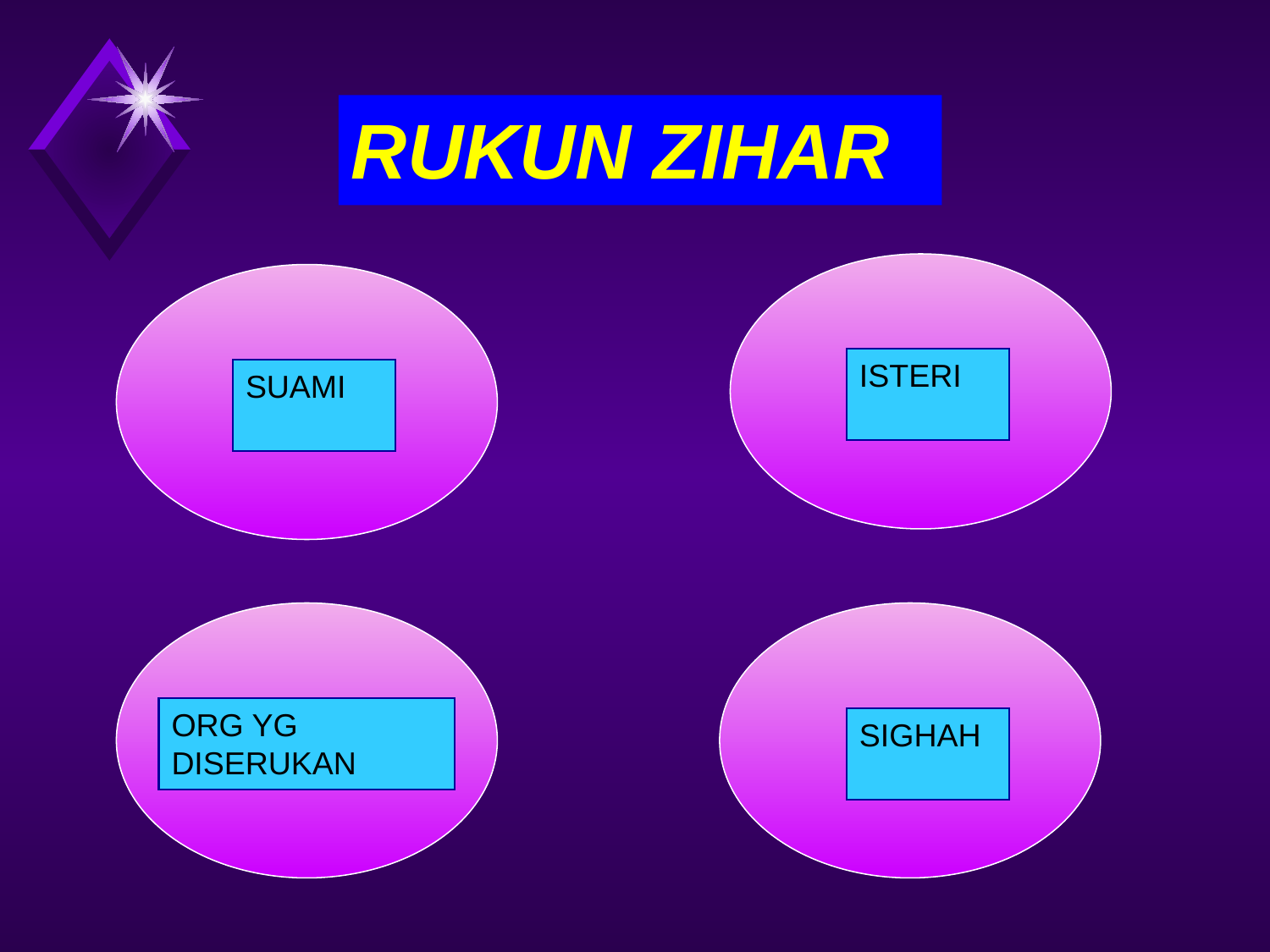

# RUKUN ZIHAR

ISTERI
SUAMI

ORG YG DISERUKAN
SIGHAH